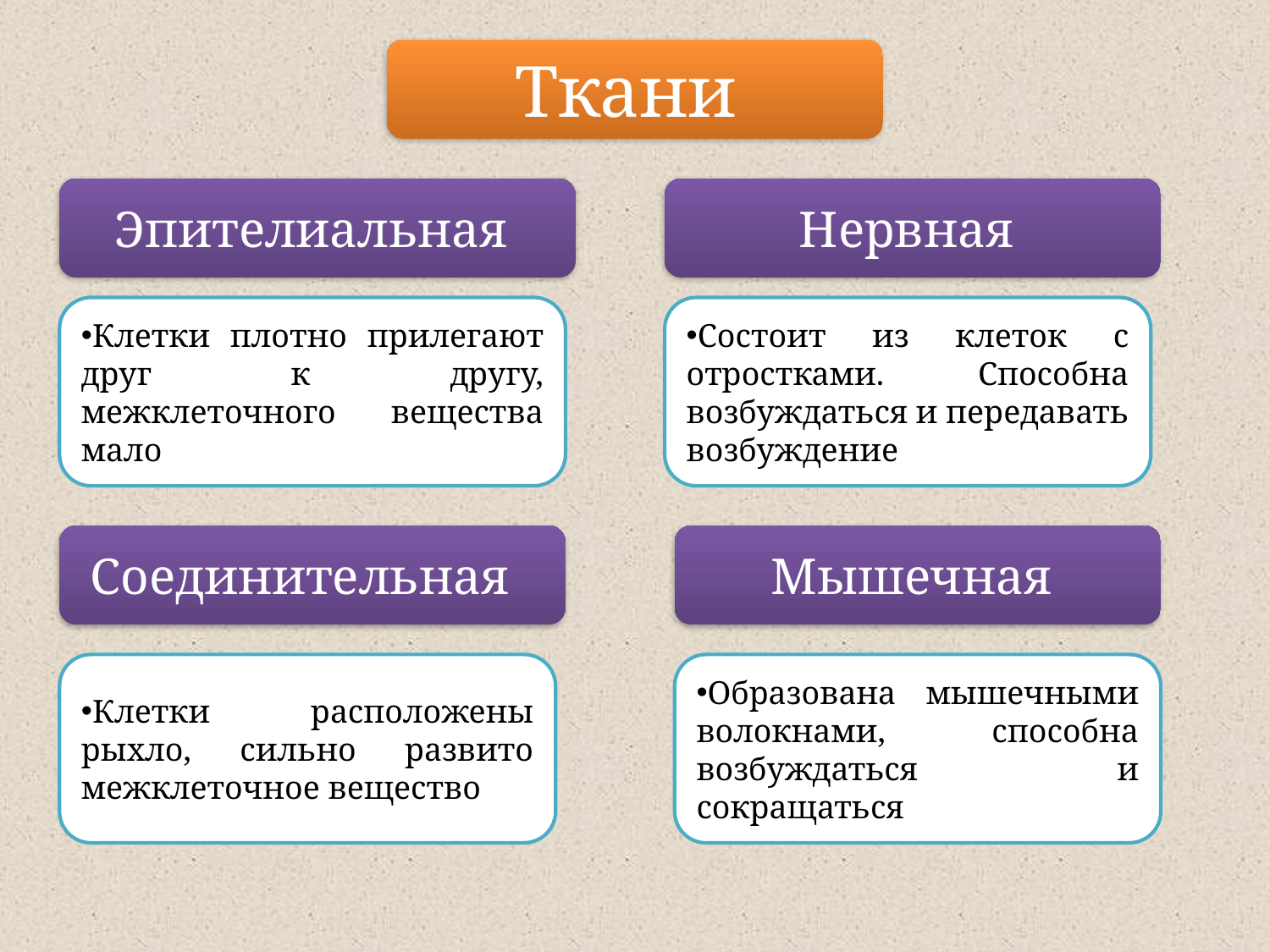

Ткани
Эпителиальная
Нервная
Клетки плотно прилегают друг к другу, межклеточного вещества мало
Состоит из клеток с отростками. Способна возбуждаться и передавать возбуждение
Соединительная
Мышечная
Клетки расположены рыхло, сильно развито межклеточное вещество
Образована мышечными волокнами, способна возбуждаться и сокращаться